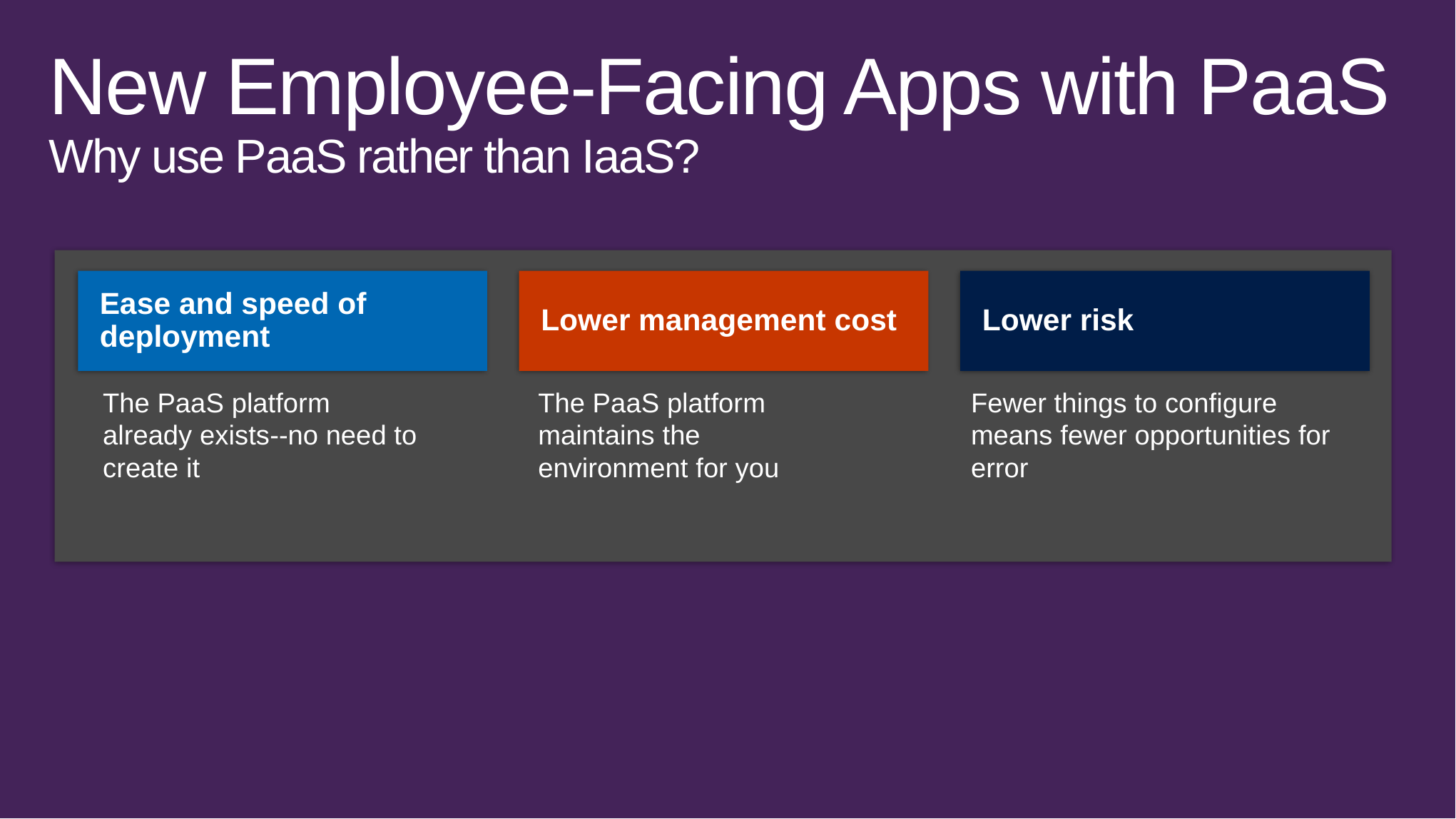

# New Employee-Facing Apps with PaaS Why use PaaS rather than IaaS?

Ease and speed of deployment
The PaaS platform already exists--no need to create it
Lower management cost
The PaaS platform maintains the environment for you
Lower risk
Fewer things to configure means fewer opportunities for error